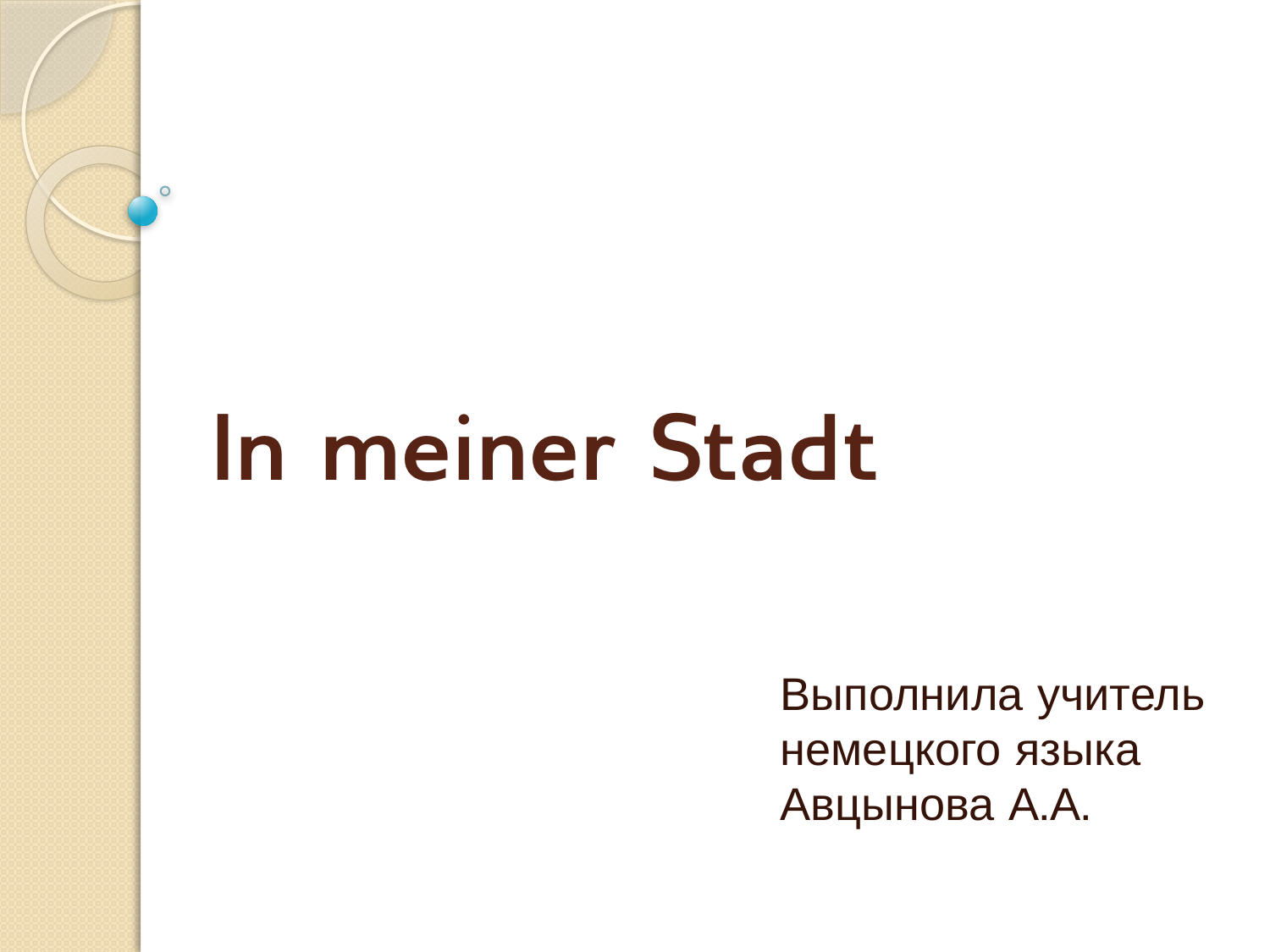

# In meiner Stadt
Выполнила учитель немецкого языка Авцынова А.А.